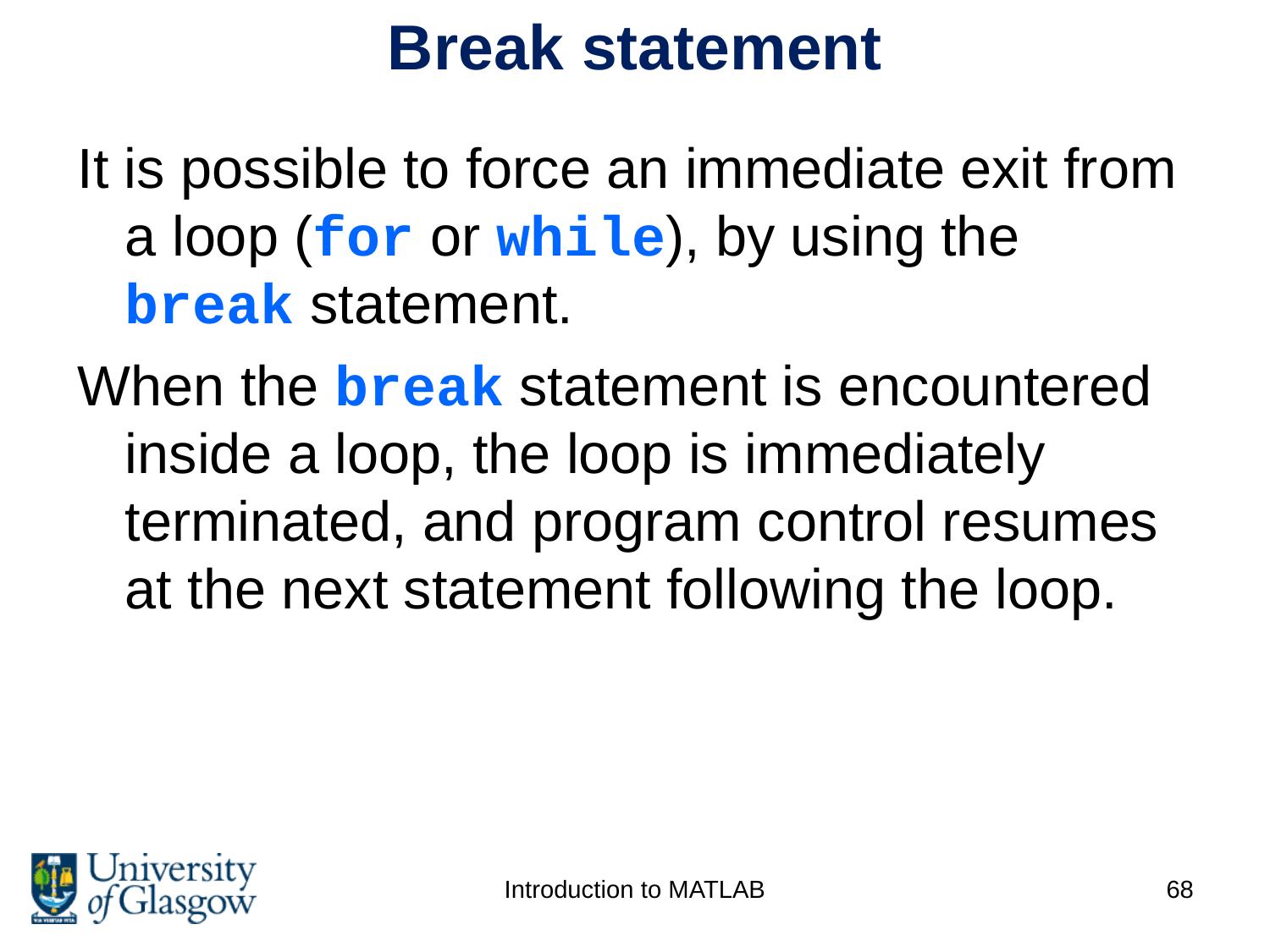

# Break statement
It is possible to force an immediate exit from a loop (for or while), by using the break statement.
When the break statement is encountered inside a loop, the loop is immediately terminated, and program control resumes at the next statement following the loop.
Introduction to MATLAB
68